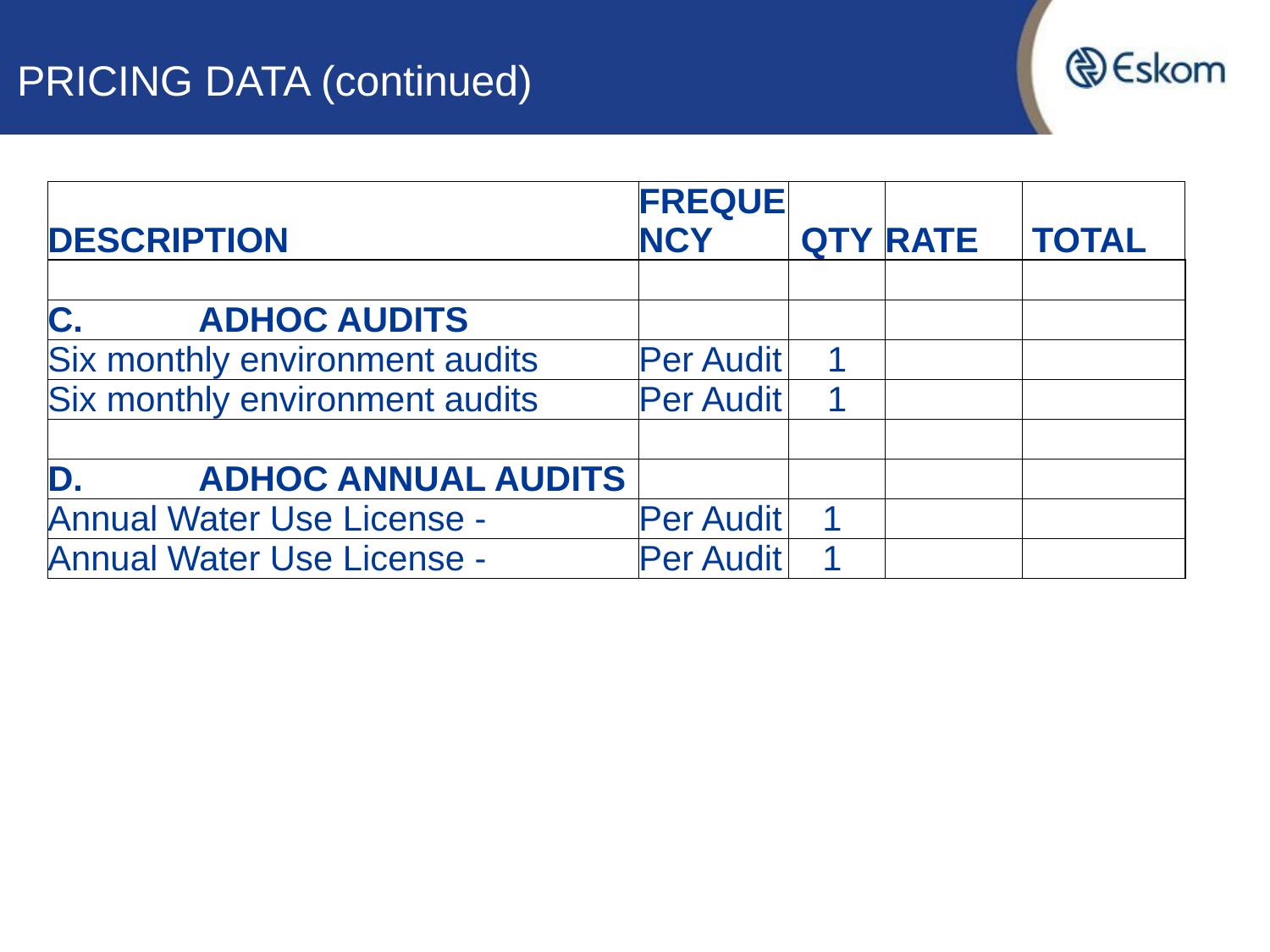

# PRICING DATA (continued)
| DESCRIPTION | FREQUENCY | QTY | RATE | TOTAL |
| --- | --- | --- | --- | --- |
|  |  |  |  |  |
| C. ADHOC AUDITS |  |  |  |  |
| Six monthly environment audits | Per Audit | 1 |  |  |
| Six monthly environment audits | Per Audit | 1 |  |  |
|  |  |  |  |  |
| D. ADHOC ANNUAL AUDITS |  |  |  |  |
| Annual Water Use License - | Per Audit | 1 |  |  |
| Annual Water Use License - | Per Audit | 1 |  |  |

.